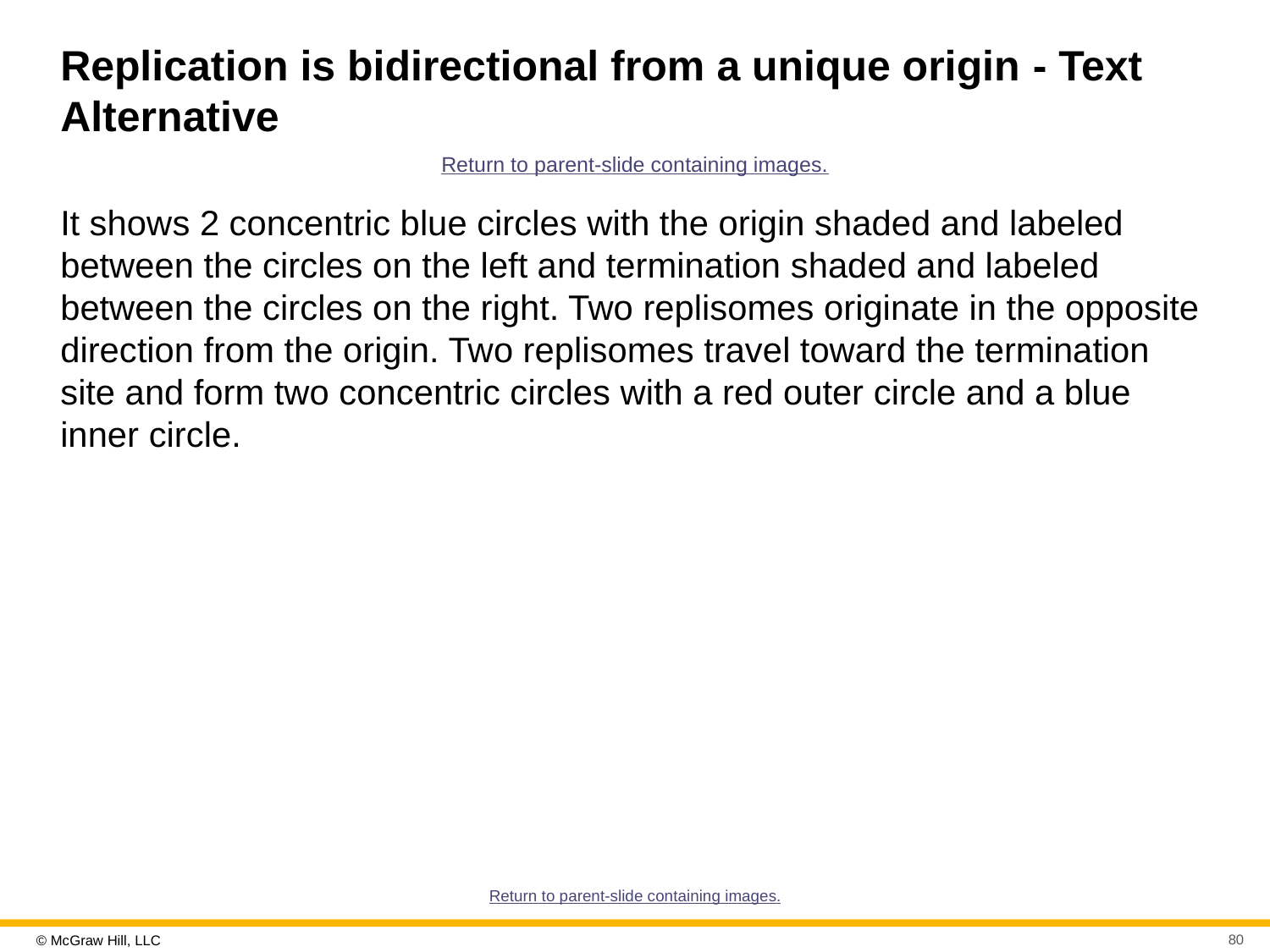

# Replication is bidirectional from a unique origin - Text Alternative
Return to parent-slide containing images.
It shows 2 concentric blue circles with the origin shaded and labeled between the circles on the left and termination shaded and labeled between the circles on the right. Two replisomes originate in the opposite direction from the origin. Two replisomes travel toward the termination site and form two concentric circles with a red outer circle and a blue inner circle.
Return to parent-slide containing images.
80